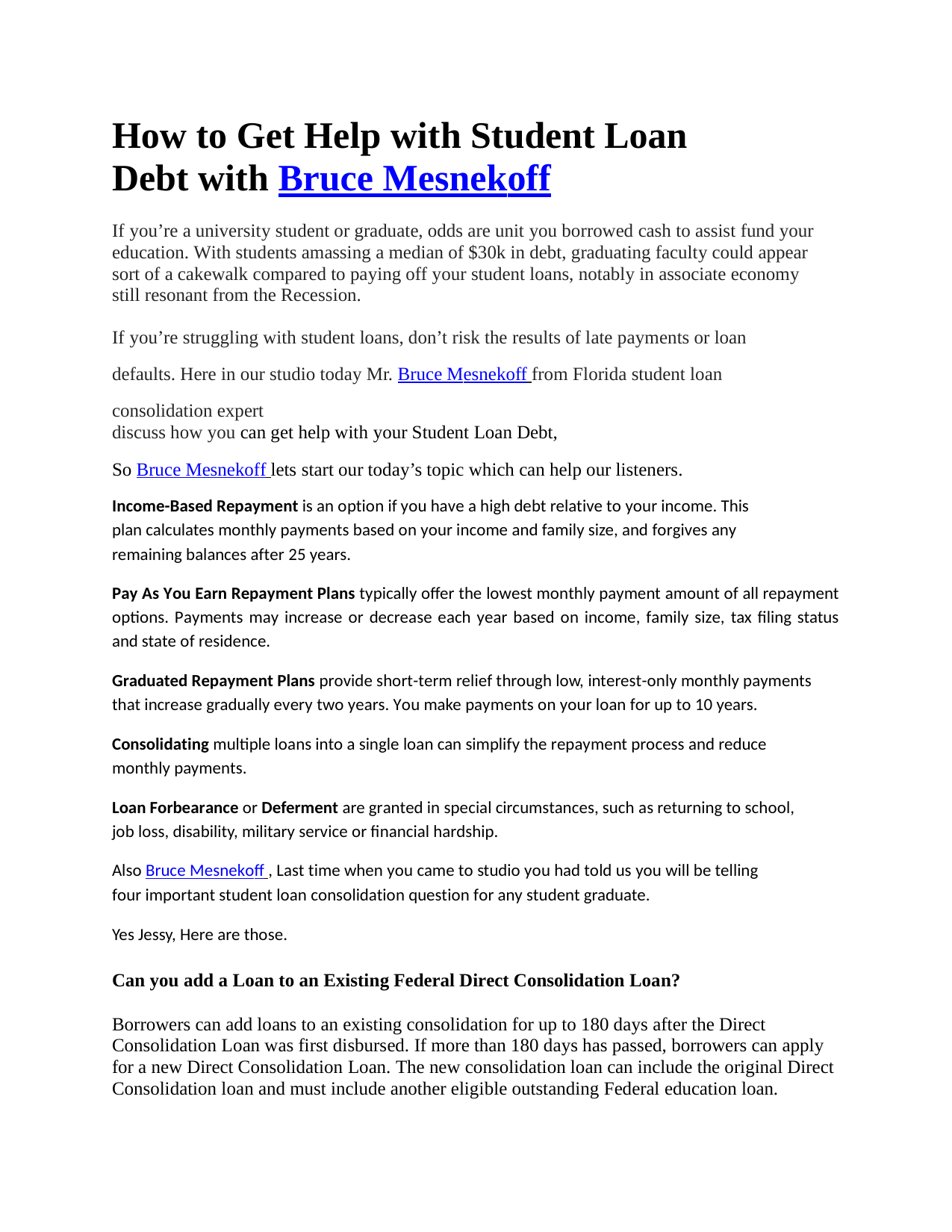

How to Get Help with Student Loan Debt with Bruce Mesnekoff

If you’re a university student or graduate, odds are unit you borrowed cash to assist fund your education. With students amassing a median of $30k in debt, graduating faculty could appear sort of a cakewalk compared to paying off your student loans, notably in associate economy still resonant from the Recession.
If you’re struggling with student loans, don’t risk the results of late payments or loan defaults. Here in our studio today Mr. Bruce Mesnekoff from Florida student loan consolidation expert
discuss how you can get help with your Student Loan Debt,

So Bruce Mesnekoff lets start our today’s topic which can help our listeners.

Income-Based Repayment is an option if you have a high debt relative to your income. This plan calculates monthly payments based on your income and family size, and forgives any remaining balances after 25 years.

Pay As You Earn Repayment Plans typically offer the lowest monthly payment amount of all repayment options. Payments may increase or decrease each year based on income, family size, tax filing status and state of residence.

Graduated Repayment Plans provide short-term relief through low, interest-only monthly payments that increase gradually every two years. You make payments on your loan for up to 10 years.

Consolidating multiple loans into a single loan can simplify the repayment process and reduce monthly payments.

Loan Forbearance or Deferment are granted in special circumstances, such as returning to school, job loss, disability, military service or financial hardship.

Also Bruce Mesnekoff , Last time when you came to studio you had told us you will be telling four important student loan consolidation question for any student graduate.

Yes Jessy, Here are those.

Can you add a Loan to an Existing Federal Direct Consolidation Loan?

Borrowers can add loans to an existing consolidation for up to 180 days after the Direct Consolidation Loan was first disbursed. If more than 180 days has passed, borrowers can apply for a new Direct Consolidation Loan. The new consolidation loan can include the original Direct Consolidation loan and must include another eligible outstanding Federal education loan.